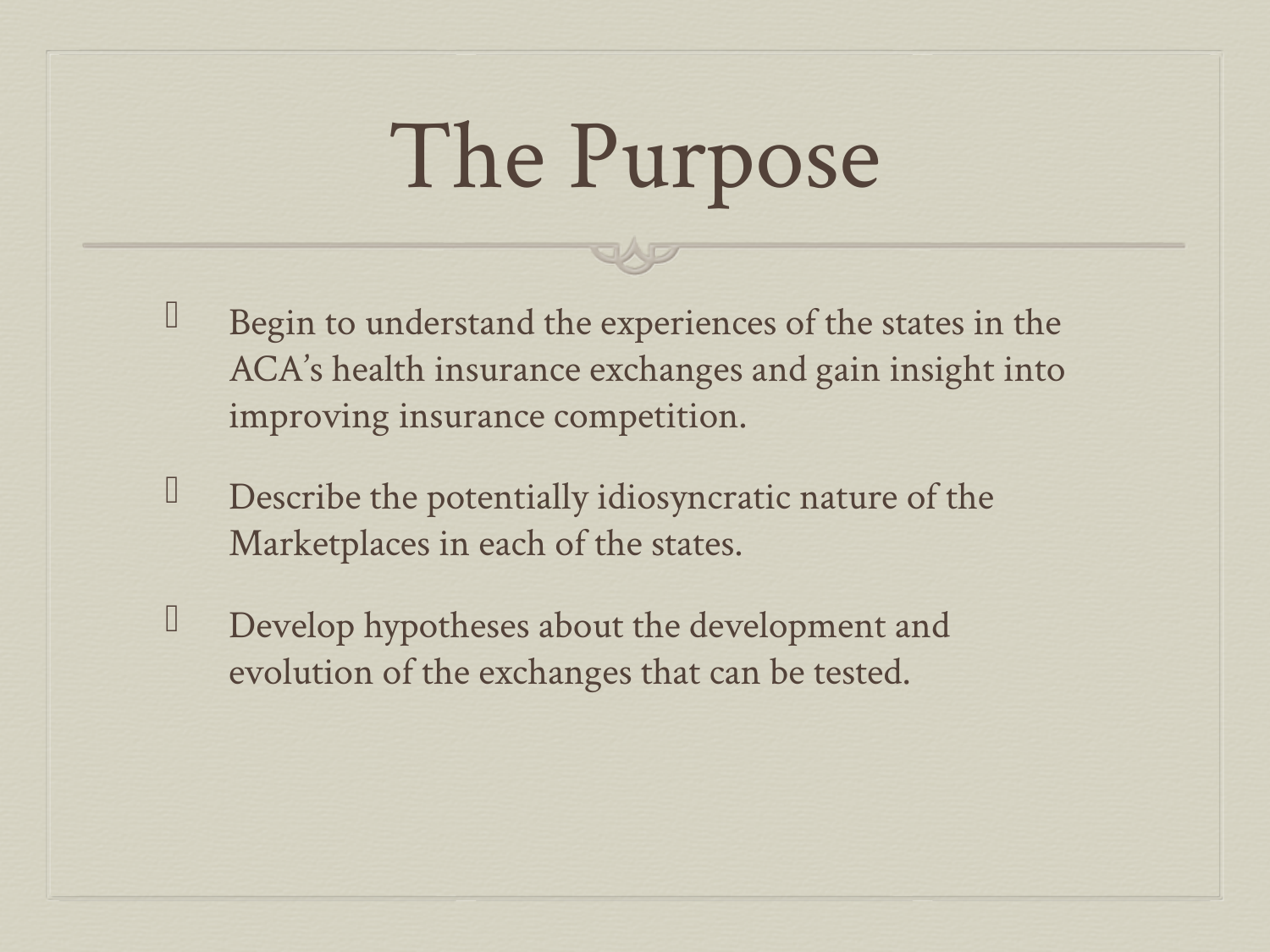

# The Purpose
Begin to understand the experiences of the states in the ACA’s health insurance exchanges and gain insight into improving insurance competition.
Describe the potentially idiosyncratic nature of the Marketplaces in each of the states.
Develop hypotheses about the development and evolution of the exchanges that can be tested.